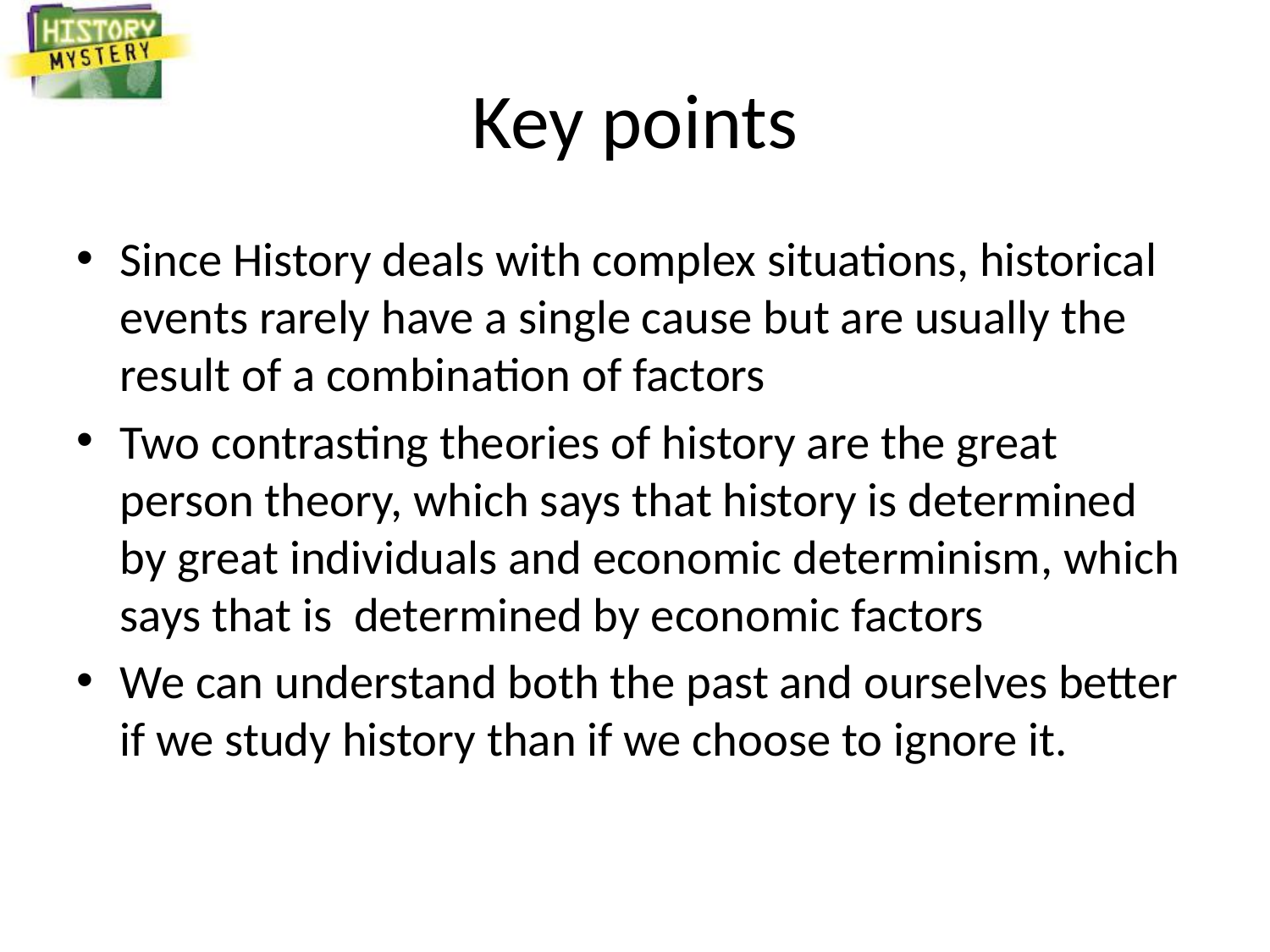

# Key points
Since History deals with complex situations, historical events rarely have a single cause but are usually the result of a combination of factors
Two contrasting theories of history are the great person theory, which says that history is determined by great individuals and economic determinism, which says that is  determined by economic factors
We can understand both the past and ourselves better if we study history than if we choose to ignore it.